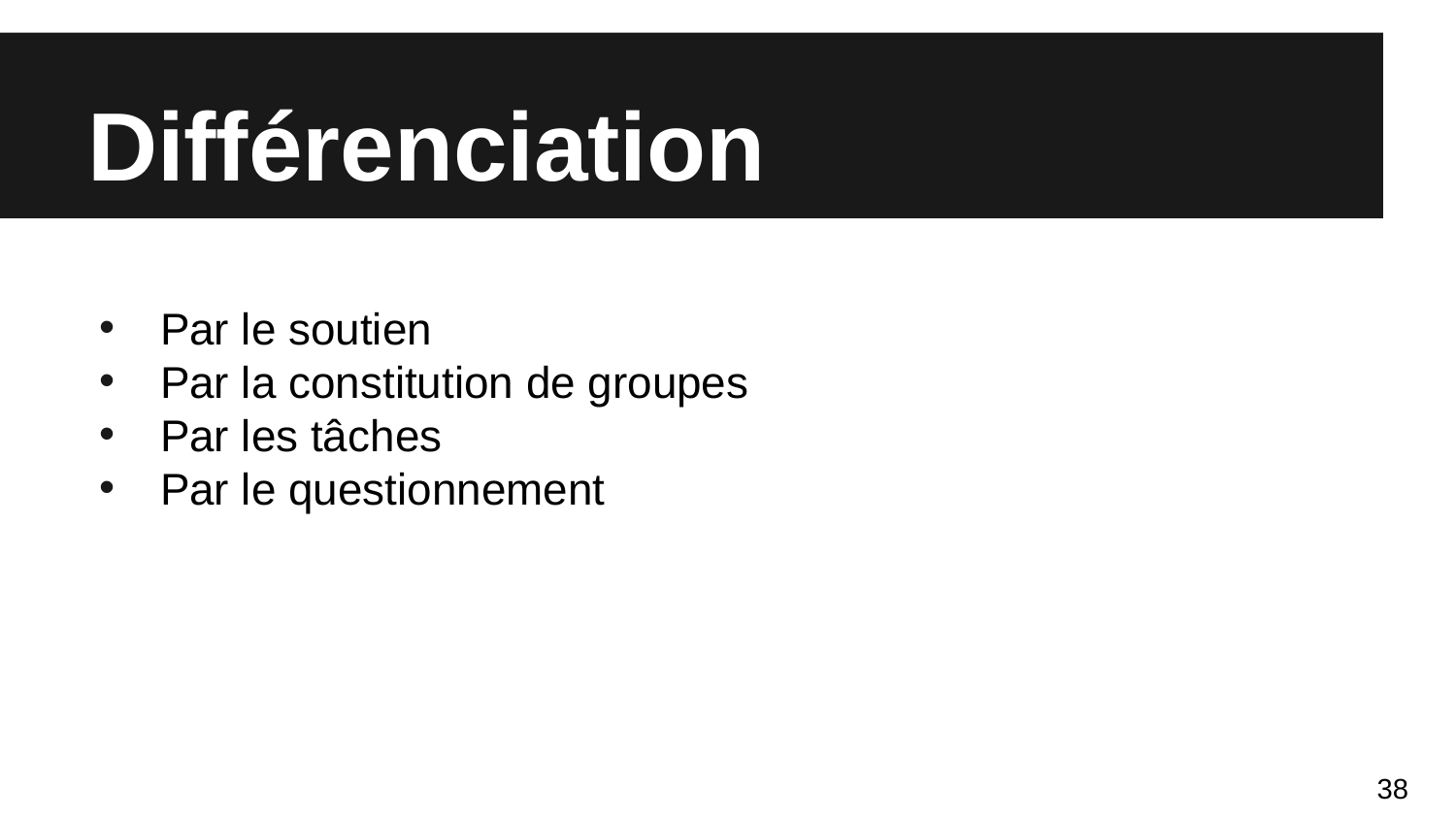

# Différenciation

Par le soutien
Par la constitution de groupes
Par les tâches
Par le questionnement
38